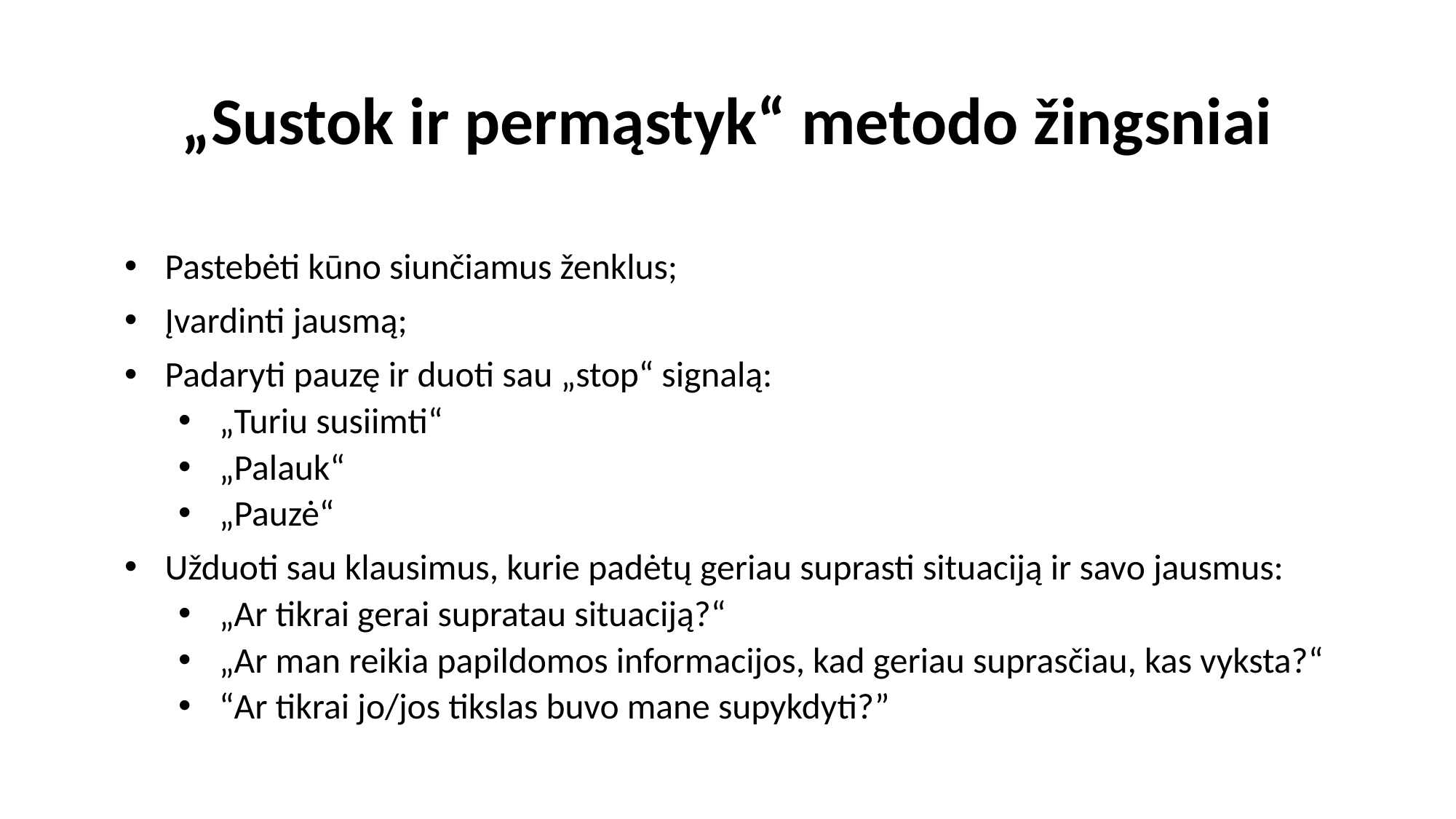

# „Sustok ir permąstyk“ metodo žingsniai
Pastebėti kūno siunčiamus ženklus;
Įvardinti jausmą;
Padaryti pauzę ir duoti sau „stop“ signalą:
„Turiu susiimti“
„Palauk“
„Pauzė“
Užduoti sau klausimus, kurie padėtų geriau suprasti situaciją ir savo jausmus:
„Ar tikrai gerai supratau situaciją?“
„Ar man reikia papildomos informacijos, kad geriau suprasčiau, kas vyksta?“
“Ar tikrai jo/jos tikslas buvo mane supykdyti?”